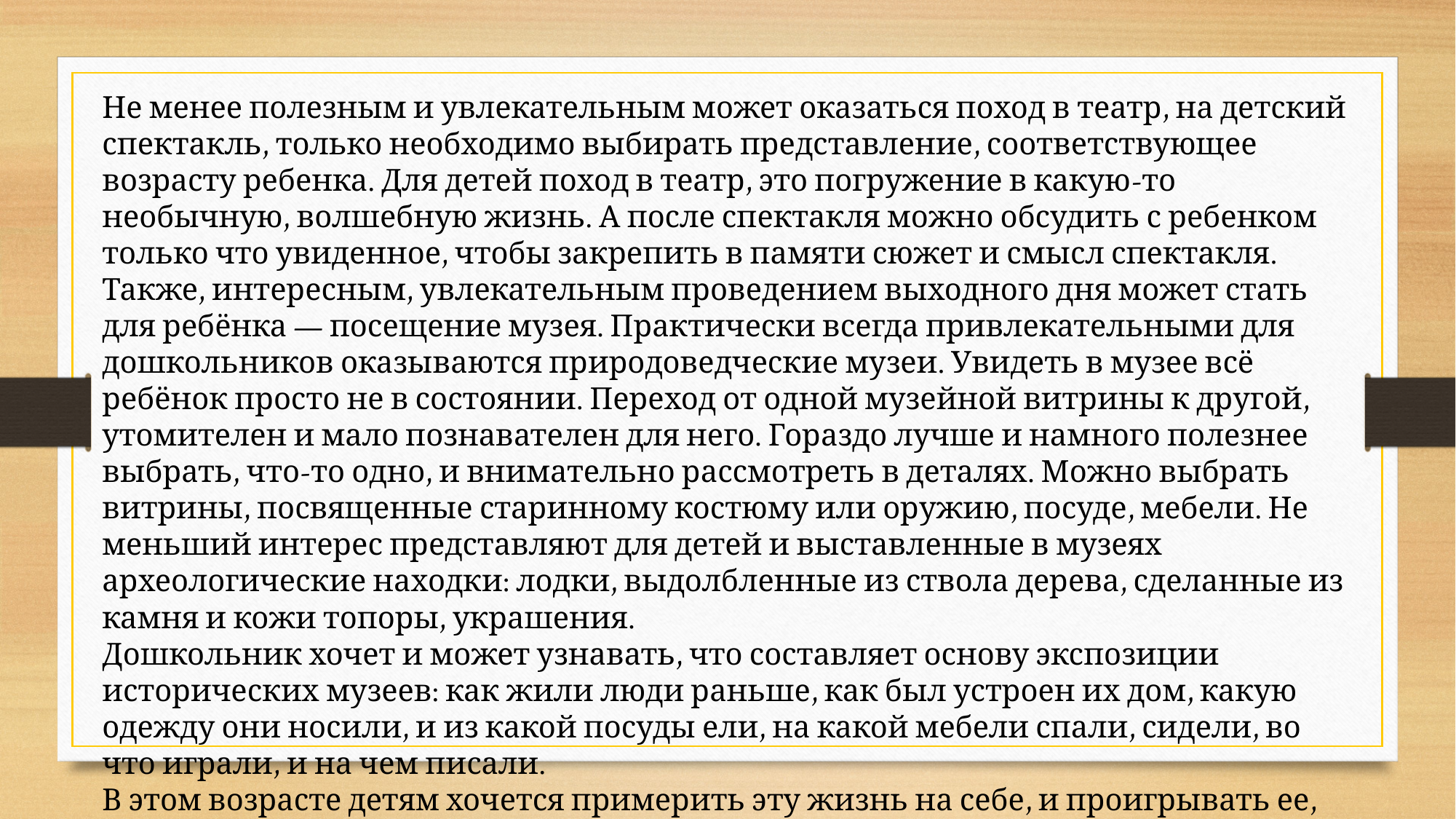

Не менее полезным и увлекательным может оказаться поход в театр, на детский спектакль, только необходимо выбирать представление, соответствующее возрасту ребенка. Для детей поход в театр, это погружение в какую-то необычную, волшебную жизнь. А после спектакля можно обсудить с ребенком только что увиденное, чтобы закрепить в памяти сюжет и смысл спектакля.
Также, интересным, увлекательным проведением выходного дня может стать для ребёнка — посещение музея. Практически всегда привлекательными для дошкольников оказываются природоведческие музеи. Увидеть в музее всё ребёнок просто не в состоянии. Переход от одной музейной витрины к другой, утомителен и мало познавателен для него. Гораздо лучше и намного полезнее выбрать, что-то одно, и внимательно рассмотреть в деталях. Можно выбрать витрины, посвященные старинному костюму или оружию, посуде, мебели. Не меньший интерес представляют для детей и выставленные в музеях археологические находки: лодки, выдолбленные из ствола дерева, сделанные из камня и кожи топоры, украшения.
Дошкольник хочет и может узнавать, что составляет основу экспозиции исторических музеев: как жили люди раньше, как был устроен их дом, какую одежду они носили, и из какой посуды ели, на какой мебели спали, сидели, во что играли, и на чем писали.
В этом возрасте детям хочется примерить эту жизнь на себе, и проигрывать ее, представляя себя ее участником.